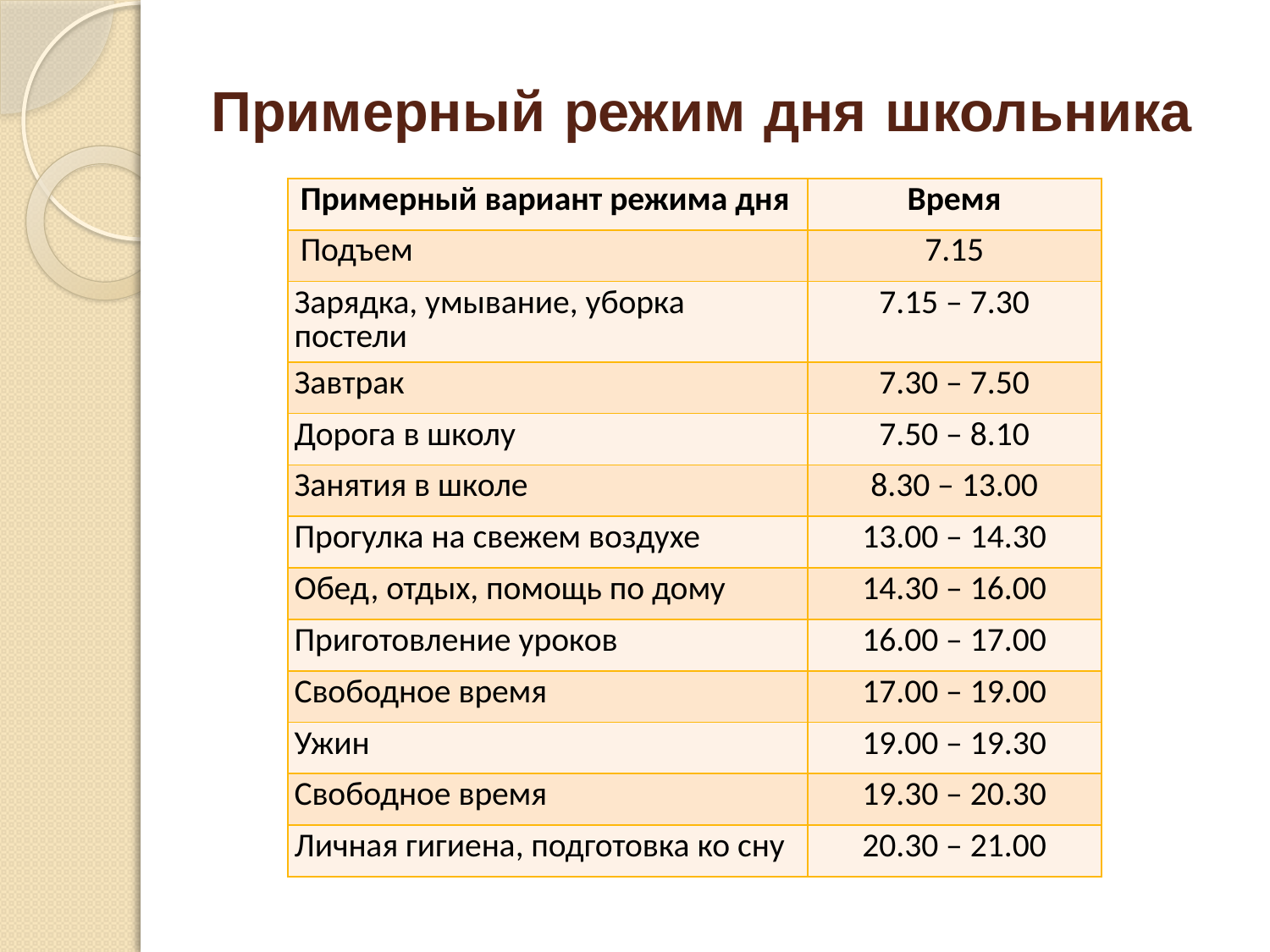

# Примерный режим дня школьника
| Примерный вариант режима дня | Время |
| --- | --- |
| Подъем | 7.15 |
| Зарядка, умывание, уборка постели | 7.15 – 7.30 |
| Завтрак | 7.30 – 7.50 |
| Дорога в школу | 7.50 – 8.10 |
| Занятия в школе | 8.30 – 13.00 |
| Прогулка на свежем воздухе | 13.00 – 14.30 |
| Обед, отдых, помощь по дому | 14.30 – 16.00 |
| Приготовление уроков | 16.00 – 17.00 |
| Свободное время | 17.00 – 19.00 |
| Ужин | 19.00 – 19.30 |
| Свободное время | 19.30 – 20.30 |
| Личная гигиена, подготовка ко сну | 20.30 – 21.00 |